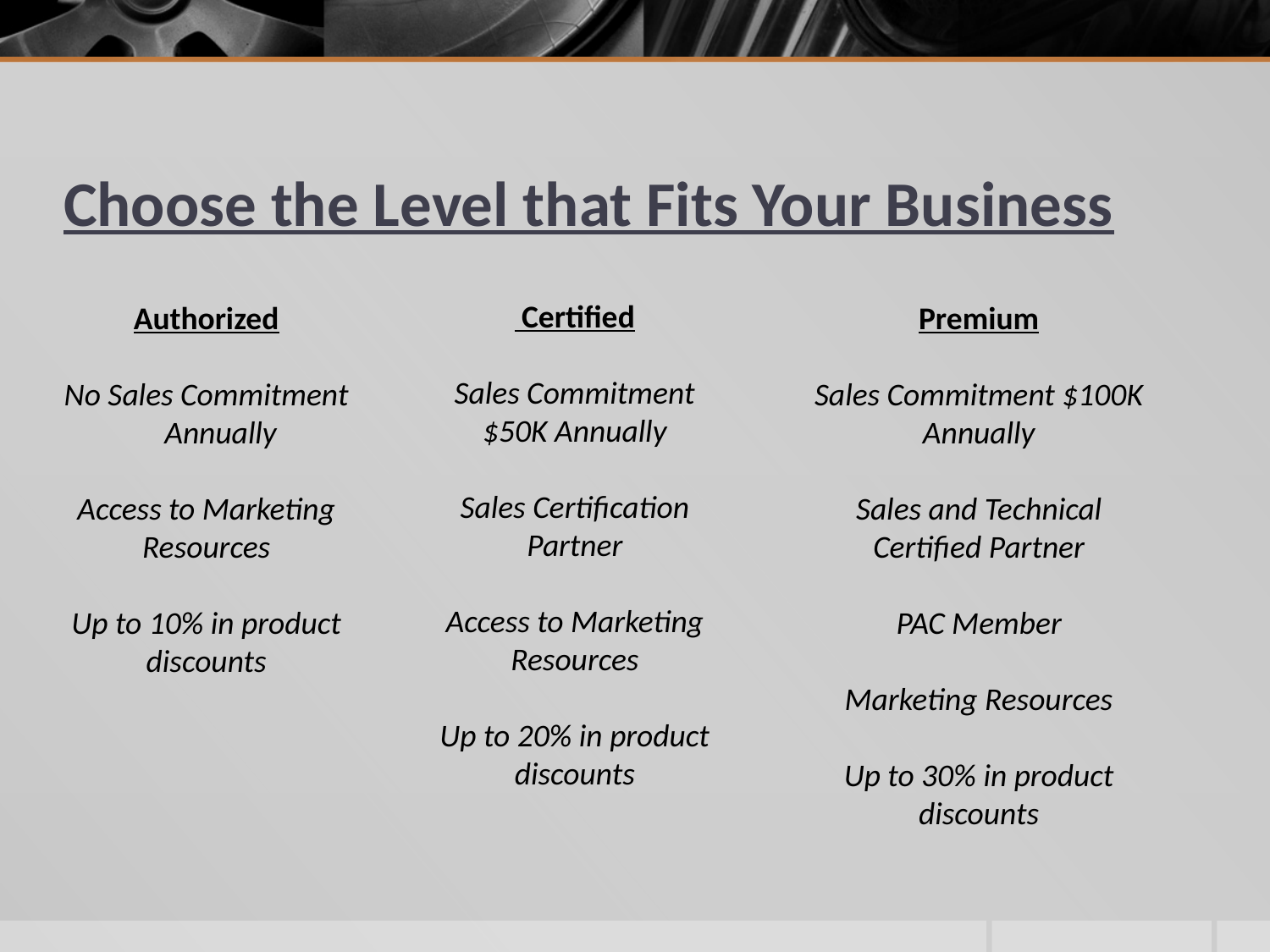

# Choose the Level that Fits Your Business
 Certified

Sales Commitment
$50K Annually

Sales Certification Partner

Access to Marketing Resources

Up to 20% in product discounts
Authorized

No Sales Commitment
    Annually

Access to Marketing Resources

Up to 10% in product discounts
Premium

Sales Commitment $100K Annually

Sales and Technical Certified Partner

PAC Member

Marketing Resources

Up to 30% in product discounts